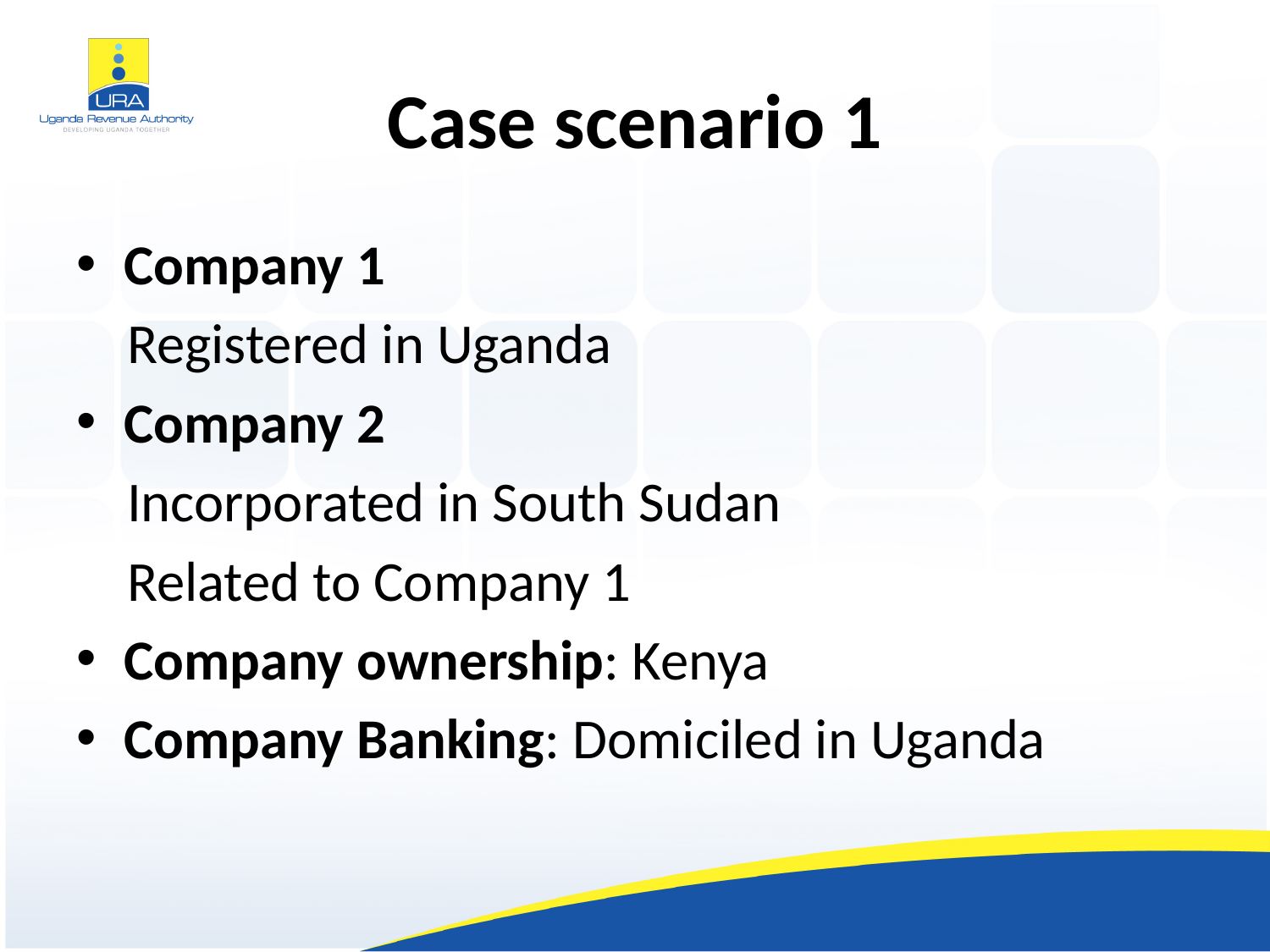

# Case scenario 1
Company 1
    Registered in Uganda
Company 2
    Incorporated in South Sudan
    Related to Company 1
Company ownership: Kenya
Company Banking: Domiciled in Uganda